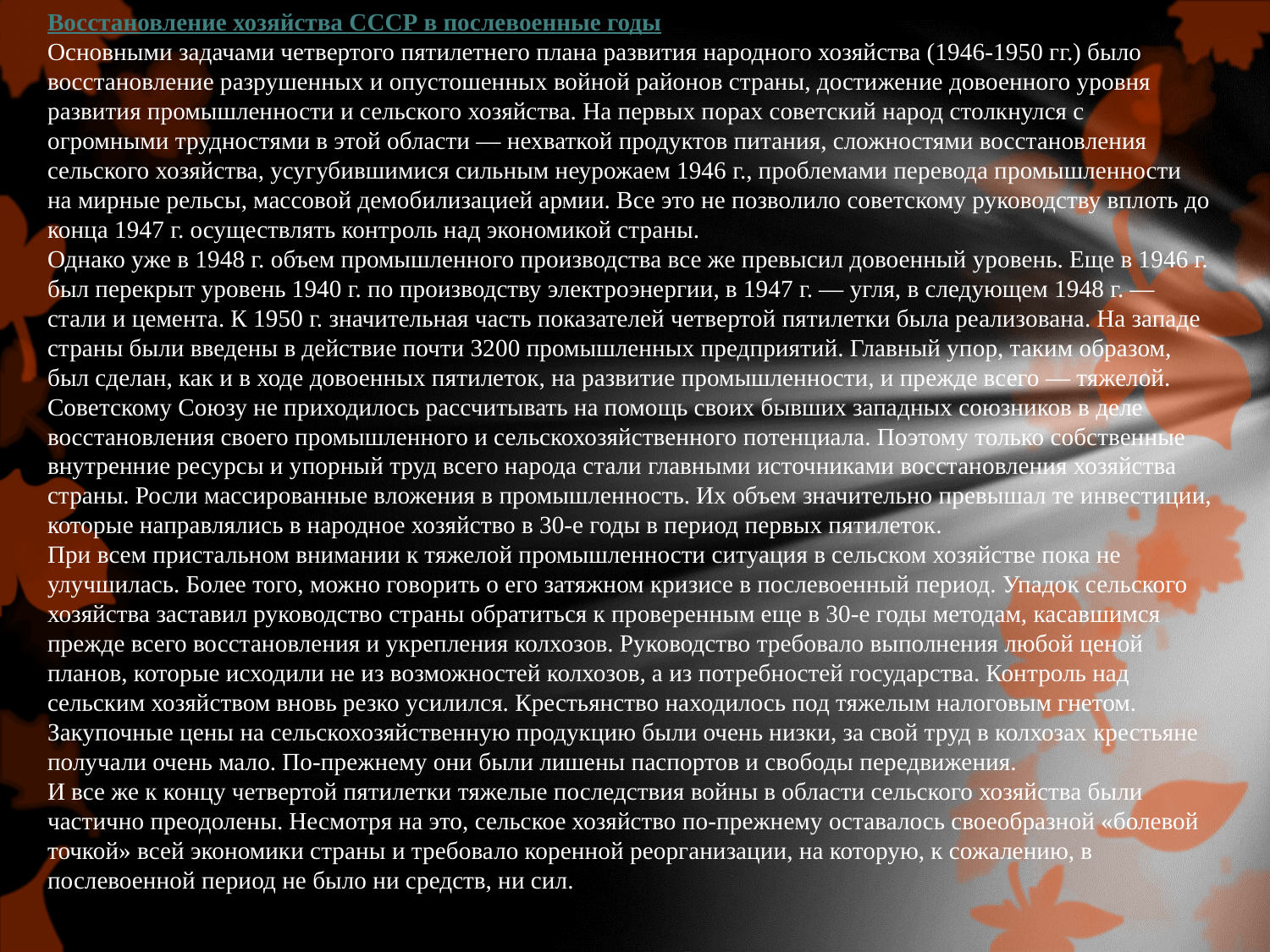

Восстановление хозяйства СССР в послевоенные годы
Основными задачами четвертого пятилетнего плана развития народного хозяйства (1946-1950 гг.) было восстановление разрушенных и опустошенных войной районов страны, достижение довоенного уровня развития промышленности и сельского хозяйства. На первых порах советский народ столкнулся с огромными трудностями в этой области — нехваткой продуктов питания, сложностями восстановления сельского хозяйства, усугубившимися сильным неурожаем 1946 г., проблемами перевода промышленности на мирные рельсы, массовой демобилизацией армии. Все это не позволило советскому руководству вплоть до конца 1947 г. осуществлять контроль над экономикой страны.
Однако уже в 1948 г. объем промышленного производства все же превысил довоенный уровень. Еще в 1946 г. был перекрыт уровень 1940 г. по производству электроэнергии, в 1947 г. — угля, в следующем 1948 г. — стали и цемента. К 1950 г. значительная часть показателей четвертой пятилетки была реализована. На западе страны были введены в действие почти 3200 промышленных предприятий. Главный упор, таким образом, был сделан, как и в ходе довоенных пятилеток, на развитие промышленности, и прежде всего — тяжелой.
Советскому Союзу не приходилось рассчитывать на помощь своих бывших западных союзников в деле восстановления своего промышленного и сельскохозяйственного потенциала. Поэтому только собственные внутренние ресурсы и упорный труд всего народа стали главными источниками восстановления хозяйства страны. Росли массированные вложения в промышленность. Их объем значительно превышал те инвестиции, которые направлялись в народное хозяйство в 30-е годы в период первых пятилеток.
При всем пристальном внимании к тяжелой промышленности ситуация в сельском хозяйстве пока не улучшилась. Более того, можно говорить о его затяжном кризисе в послевоенный период. Упадок сельского хозяйства заставил руководство страны обратиться к проверенным еще в 30-е годы методам, касавшимся прежде всего восстановления и укрепления колхозов. Руководство требовало выполнения любой ценой планов, которые исходили не из возможностей колхозов, а из потребностей государства. Контроль над сельским хозяйством вновь резко усилился. Крестьянство находилось под тяжелым налоговым гнетом. Закупочные цены на сельскохозяйственную продукцию были очень низки, за свой труд в колхозах крестьяне получали очень мало. По-прежнему они были лишены паспортов и свободы передвижения.
И все же к концу четвертой пятилетки тяжелые последствия войны в области сельского хозяйства были частично преодолены. Несмотря на это, сельское хозяйство по-прежнему оставалось своеобразной «болевой точкой» всей экономики страны и требовало коренной реорганизации, на которую, к сожалению, в послевоенной период не было ни средств, ни сил.